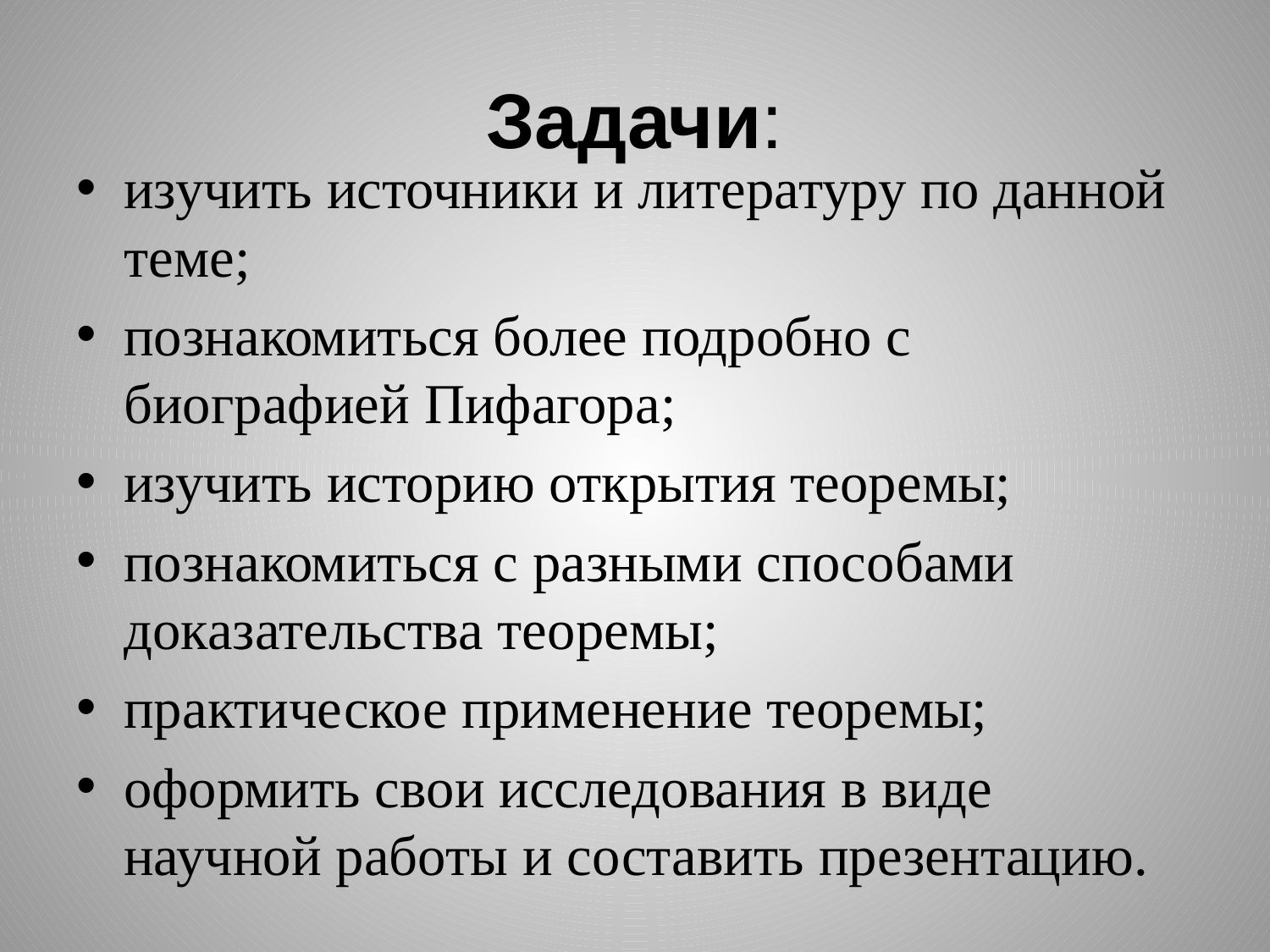

# Задачи:
изучить источники и литературу по данной теме;
познакомиться более подробно с биографией Пифагора;
изучить историю открытия теоремы;
познакомиться с разными способами доказательства теоремы;
практическое применение теоремы;
оформить свои исследования в виде научной работы и составить презентацию.